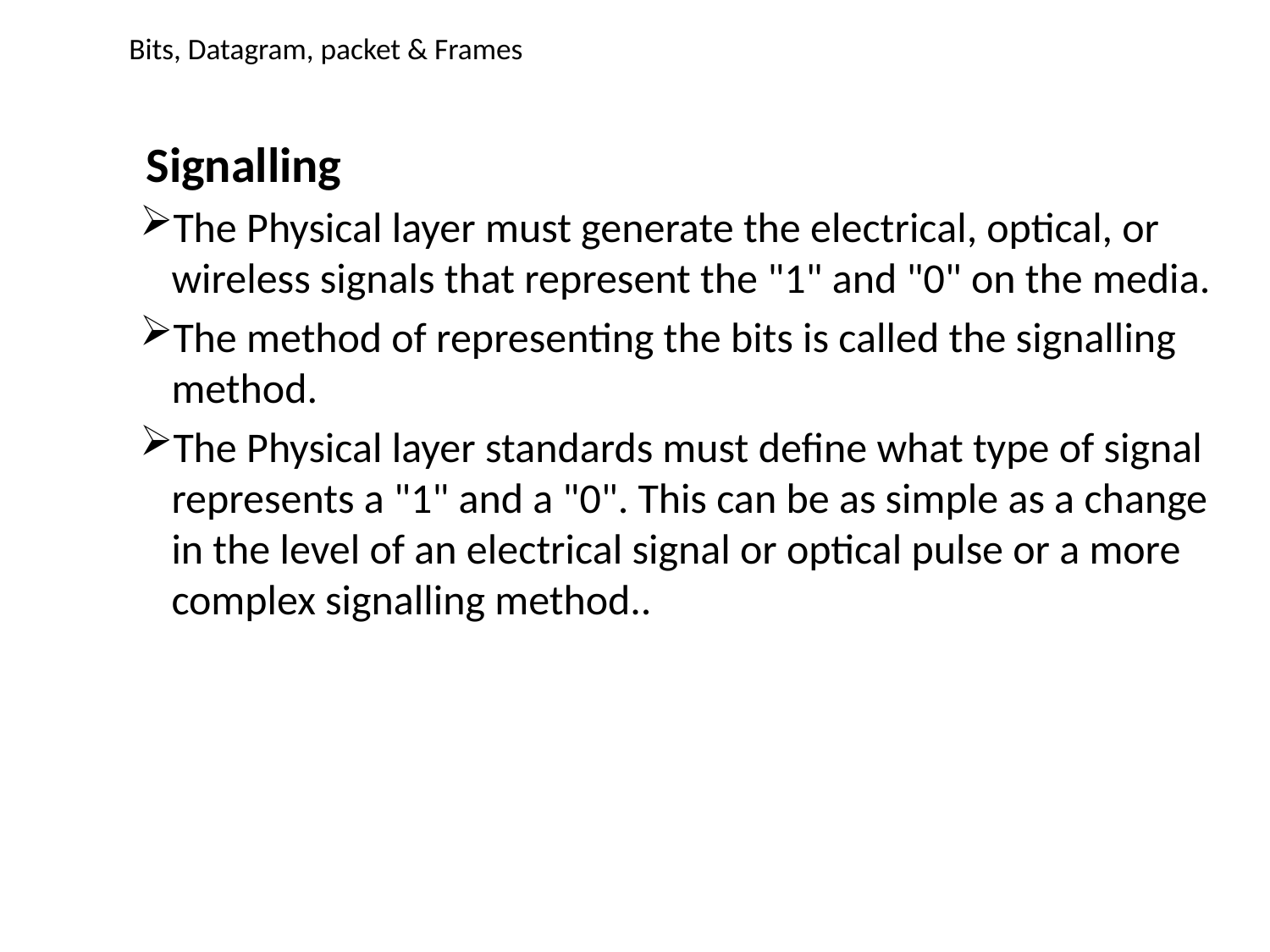

# Bits, Datagram, packet & Frames

  Signalling
The Physical layer must generate the electrical, optical, or wireless signals that represent the "1" and "0" on the media.
The method of representing the bits is called the signalling method.
The Physical layer standards must define what type of signal represents a "1" and a "0". This can be as simple as a change in the level of an electrical signal or optical pulse or a more complex signalling method..